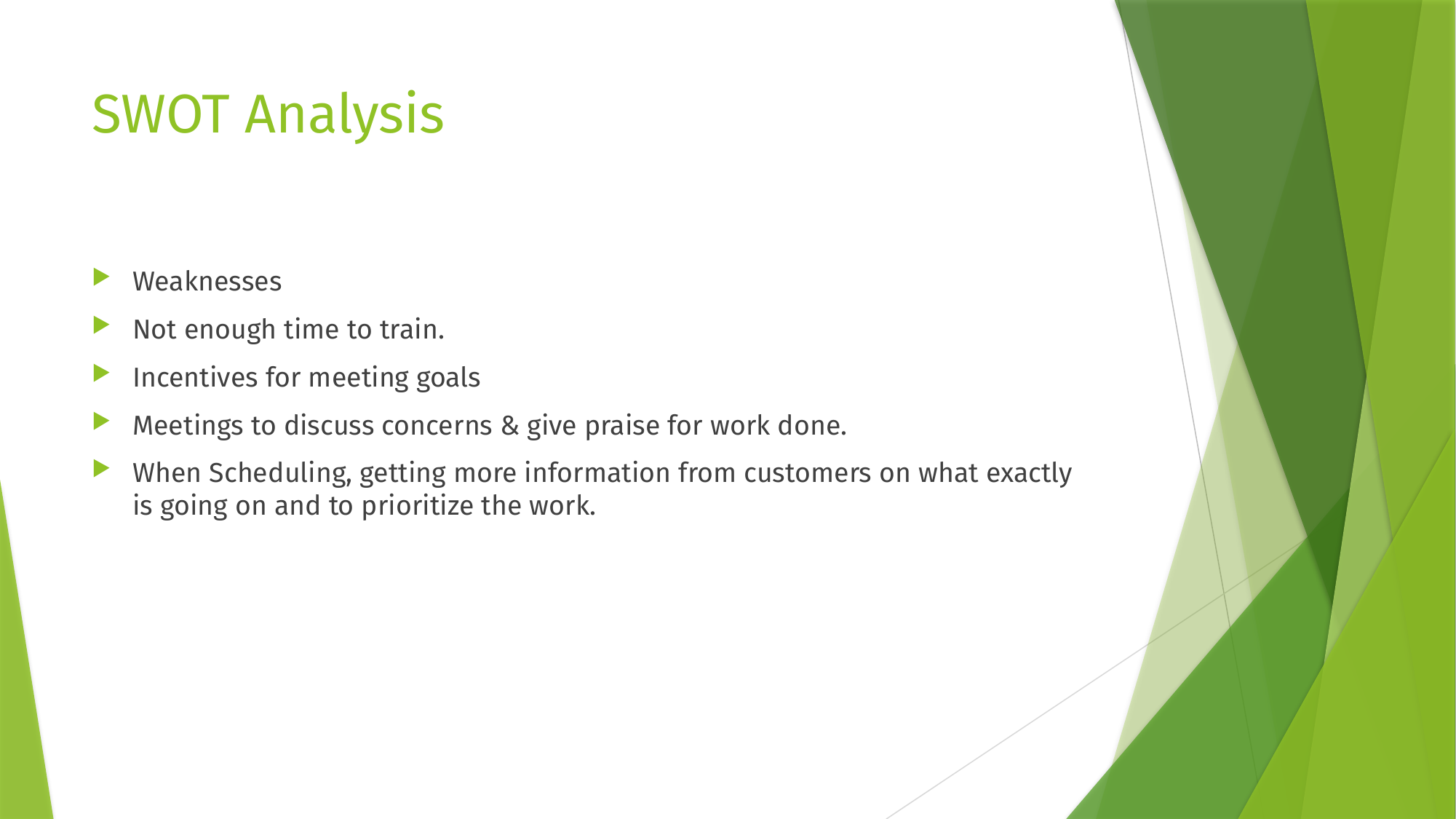

# SWOT Analysis
Weaknesses
Not enough time to train.
Incentives for meeting goals
Meetings to discuss concerns & give praise for work done.
When Scheduling, getting more information from customers on what exactly is going on and to prioritize the work.